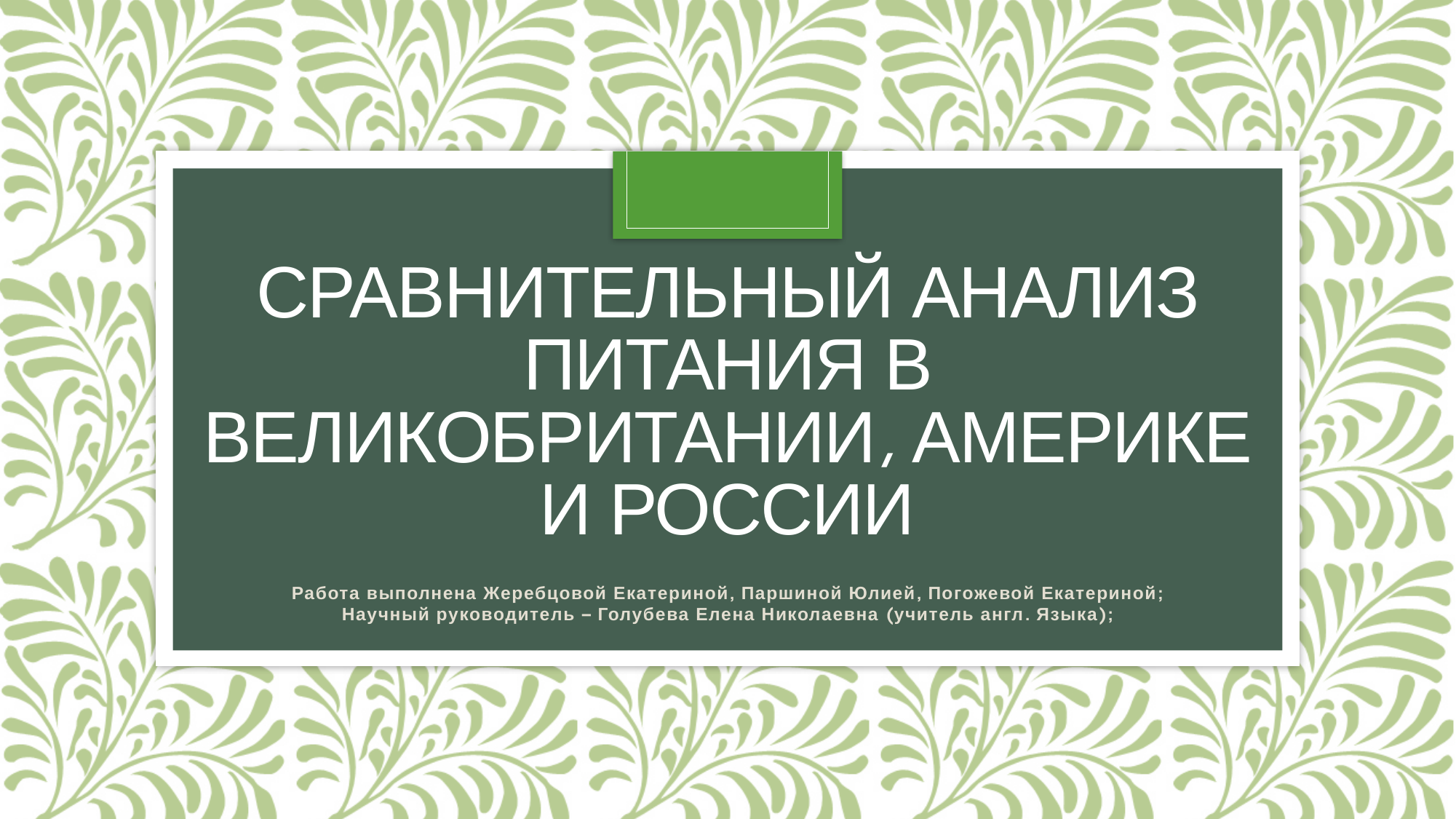

# Сравнительный анализ питания в Великобритании, Америке и россии
Работа выполнена Жеребцовой Екатериной, Паршиной Юлией, Погожевой Екатериной;
Научный руководитель – Голубева Елена Николаевна (учитель англ. Языка);